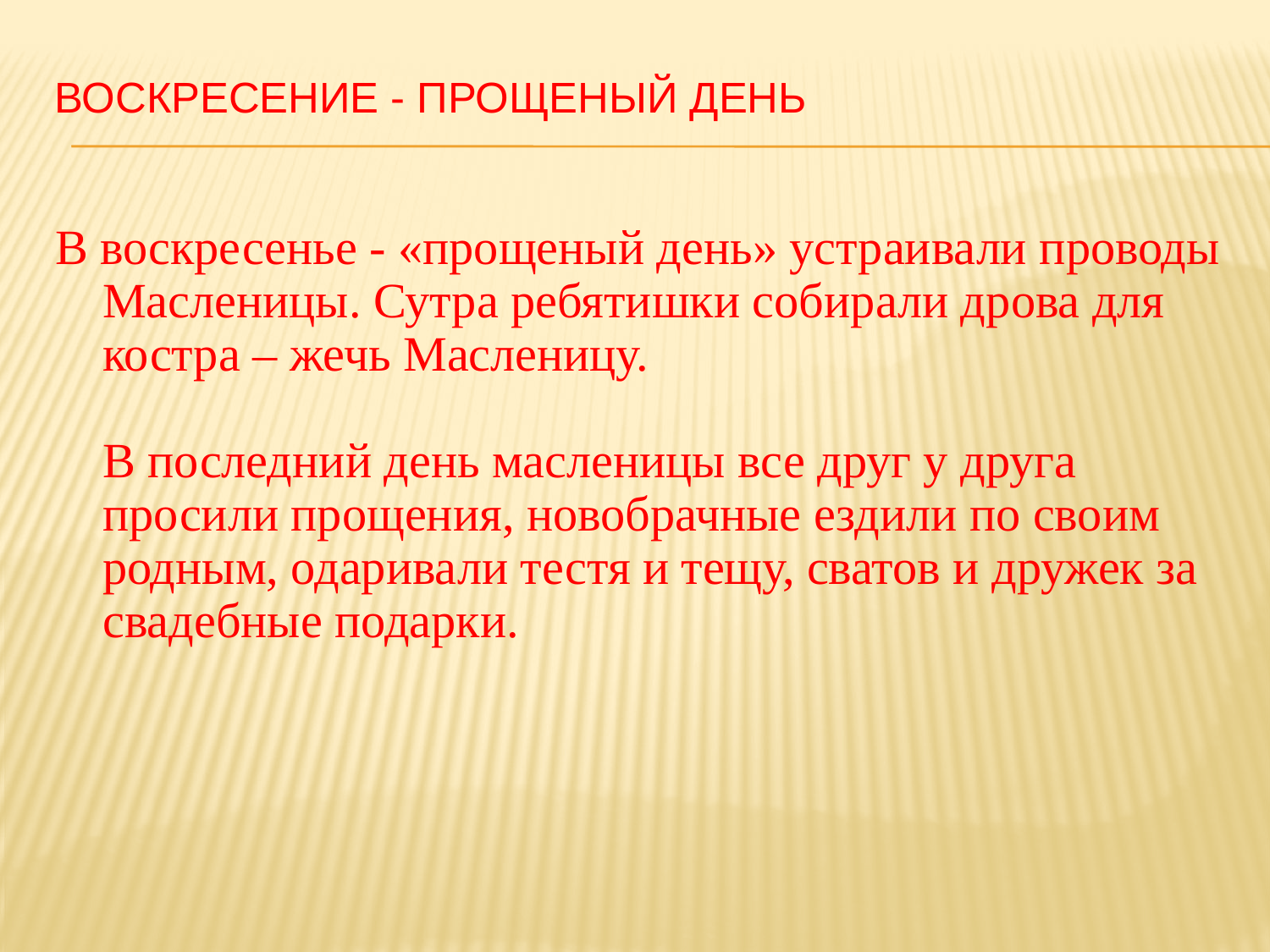

# Воскресение - Прощеный день
В воскресенье - «прощеный день» устраивали проводы Масленицы. Сутра ребятишки собирали дрова для костра – жечь Масленицу.
В последний день масленицы все друг у друга просили прощения, новобрачные ездили по своим родным, одаривали тестя и тещу, сватов и дружек за свадебные подарки.